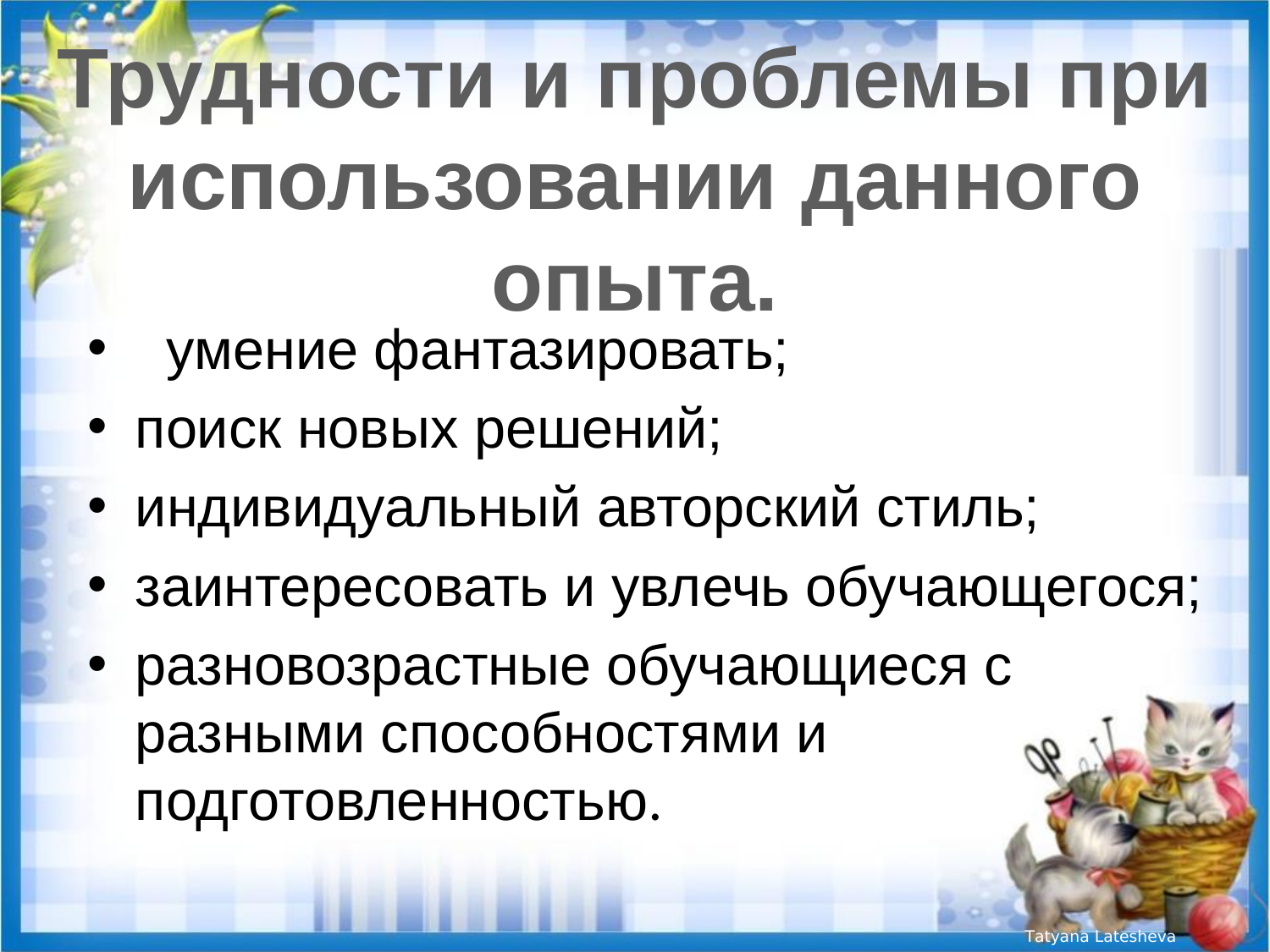

# Трудности и проблемы при использовании данного опыта.
  умение фантазировать;
поиск новых решений;
индивидуальный авторский стиль;
заинтересовать и увлечь обучающегося;
разновозрастные обучающиеся с разными способностями и подготовленностью.